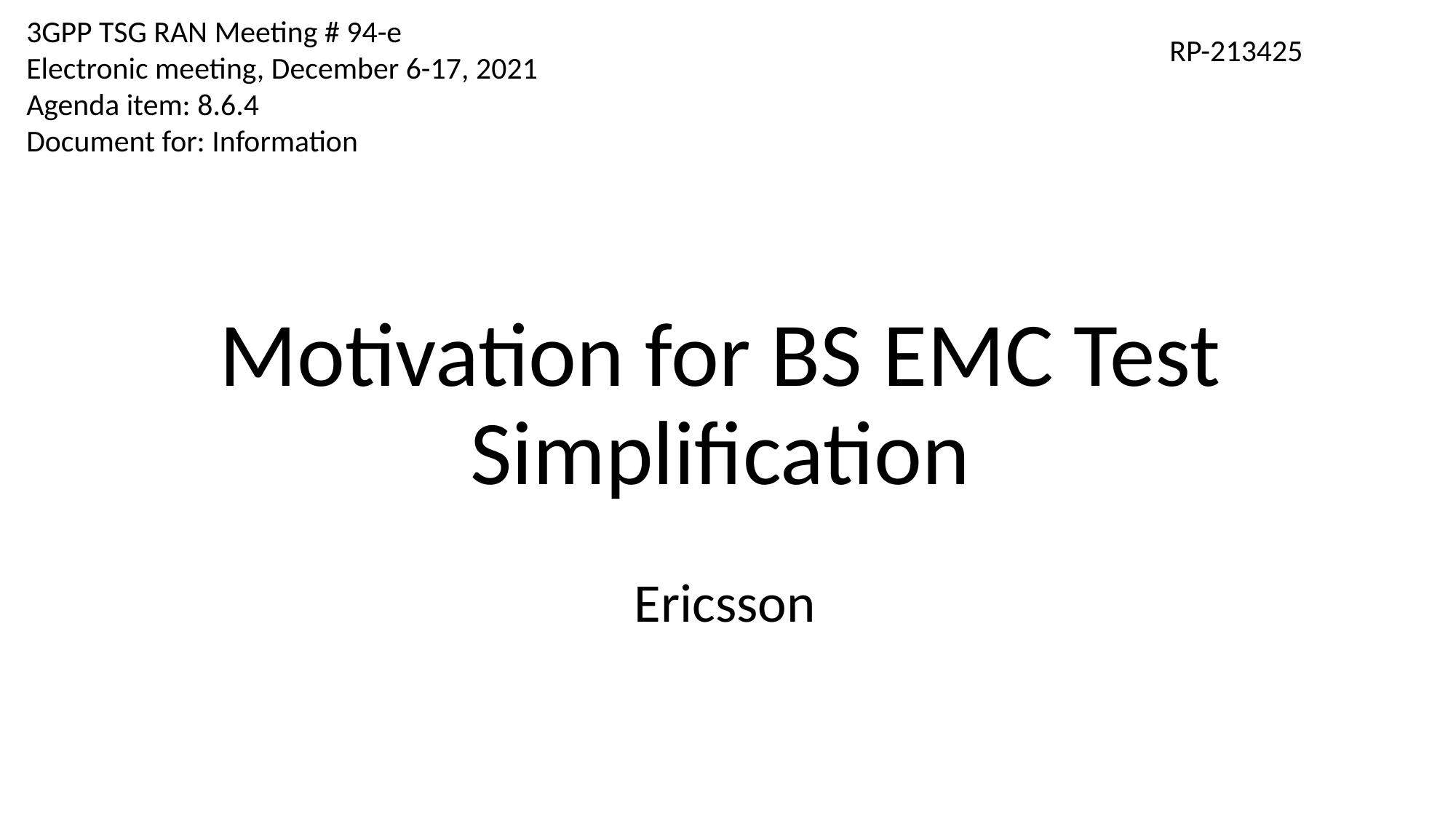

3GPP TSG RAN Meeting # 94-e
Electronic meeting, December 6-17, 2021
Agenda item: 8.6.4
Document for: Information
RP-213425
# Motivation for BS EMC Test Simplification
Ericsson